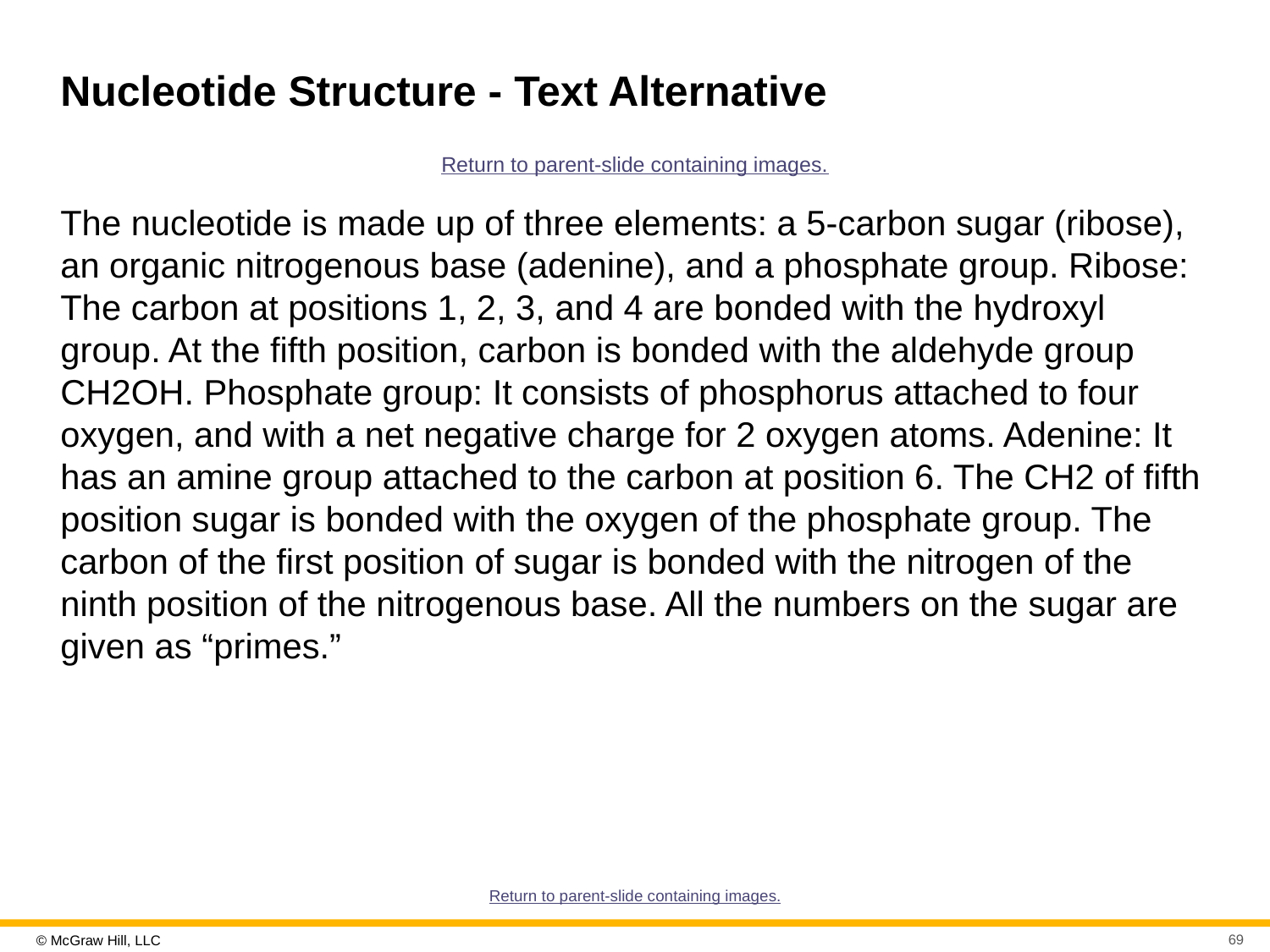

# Nucleotide Structure - Text Alternative
Return to parent-slide containing images.
The nucleotide is made up of three elements: a 5-carbon sugar (ribose), an organic nitrogenous base (adenine), and a phosphate group. Ribose: The carbon at positions 1, 2, 3, and 4 are bonded with the hydroxyl group. At the fifth position, carbon is bonded with the aldehyde group CH2OH. Phosphate group: It consists of phosphorus attached to four oxygen, and with a net negative charge for 2 oxygen atoms. Adenine: It has an amine group attached to the carbon at position 6. The CH2 of fifth position sugar is bonded with the oxygen of the phosphate group. The carbon of the first position of sugar is bonded with the nitrogen of the ninth position of the nitrogenous base. All the numbers on the sugar are given as “primes.”
Return to parent-slide containing images.
69